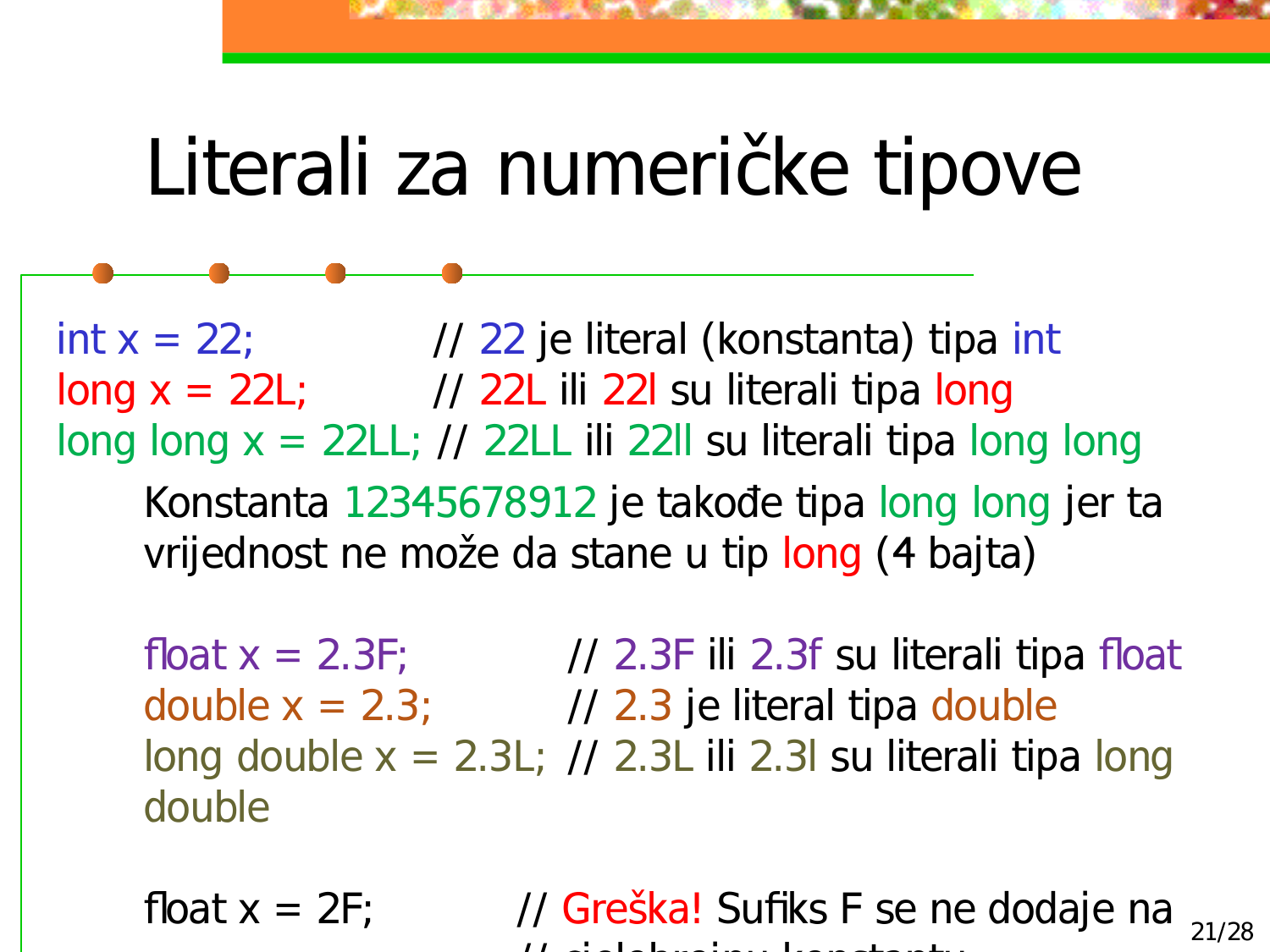

# Literali za numeričke tipove
int x = 22; 	// 22 je literal (konstanta) tipa int
long x = 22L; 	// 22L ili 22l su literali tipa long
long long x = 22LL; 	// 22LL ili 22ll su literali tipa long long
Konstanta 12345678912 je takođe tipa long long jer ta vrijednost ne može da stane u tip long (4 bajta)

float x = 2.3F; 	// 2.3F ili 2.3f su literali tipa float
double x = 2.3; 	// 2.3 je literal tipa double
long double x = 2.3L;	// 2.3L ili 2.3l su literali tipa long double

float x = 2F;	// Greška! Sufiks F se ne dodaje na
	// cjelobrojnu konstantu.
21/28